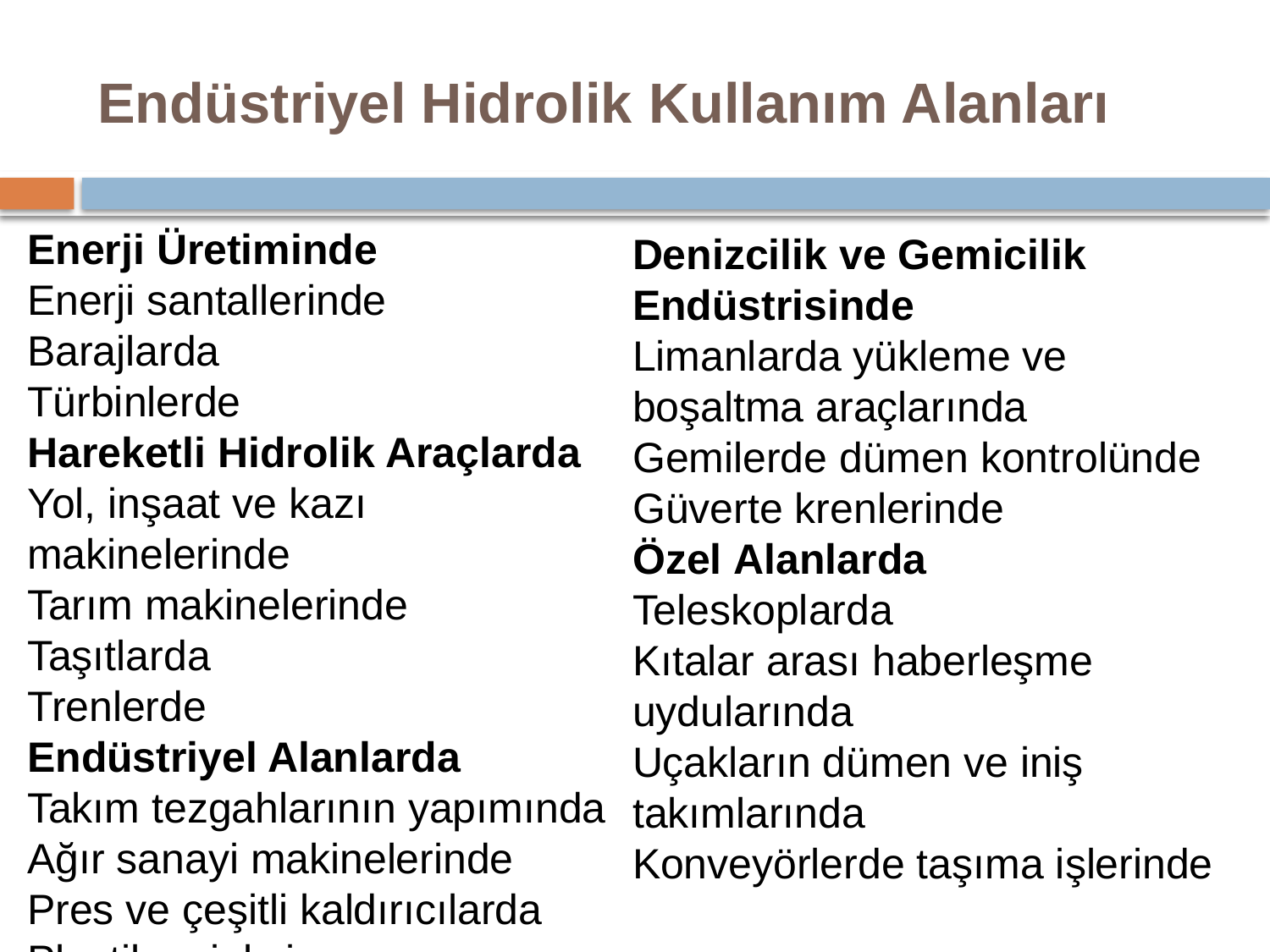

# Endüstriyel Hidrolik Kullanım Alanları
Enerji Üretiminde
Enerji santallerinde
Barajlarda
Türbinlerde
Hareketli Hidrolik Araçlarda
Yol, inşaat ve kazı makinelerinde
Tarım makinelerinde
Taşıtlarda
Trenlerde
Endüstriyel Alanlarda
Takım tezgahlarının yapımında
Ağır sanayi makinelerinde
Pres ve çeşitli kaldırıcılarda
Plastik enjeksiyon makinelerinde
Denizcilik ve Gemicilik Endüstrisinde
Limanlarda yükleme ve boşaltma araçlarında
Gemilerde dümen kontrolünde
Güverte krenlerinde
Özel Alanlarda
Teleskoplarda
Kıtalar arası haberleşme uydularında
Uçakların dümen ve iniş takımlarında
Konveyörlerde taşıma işlerinde